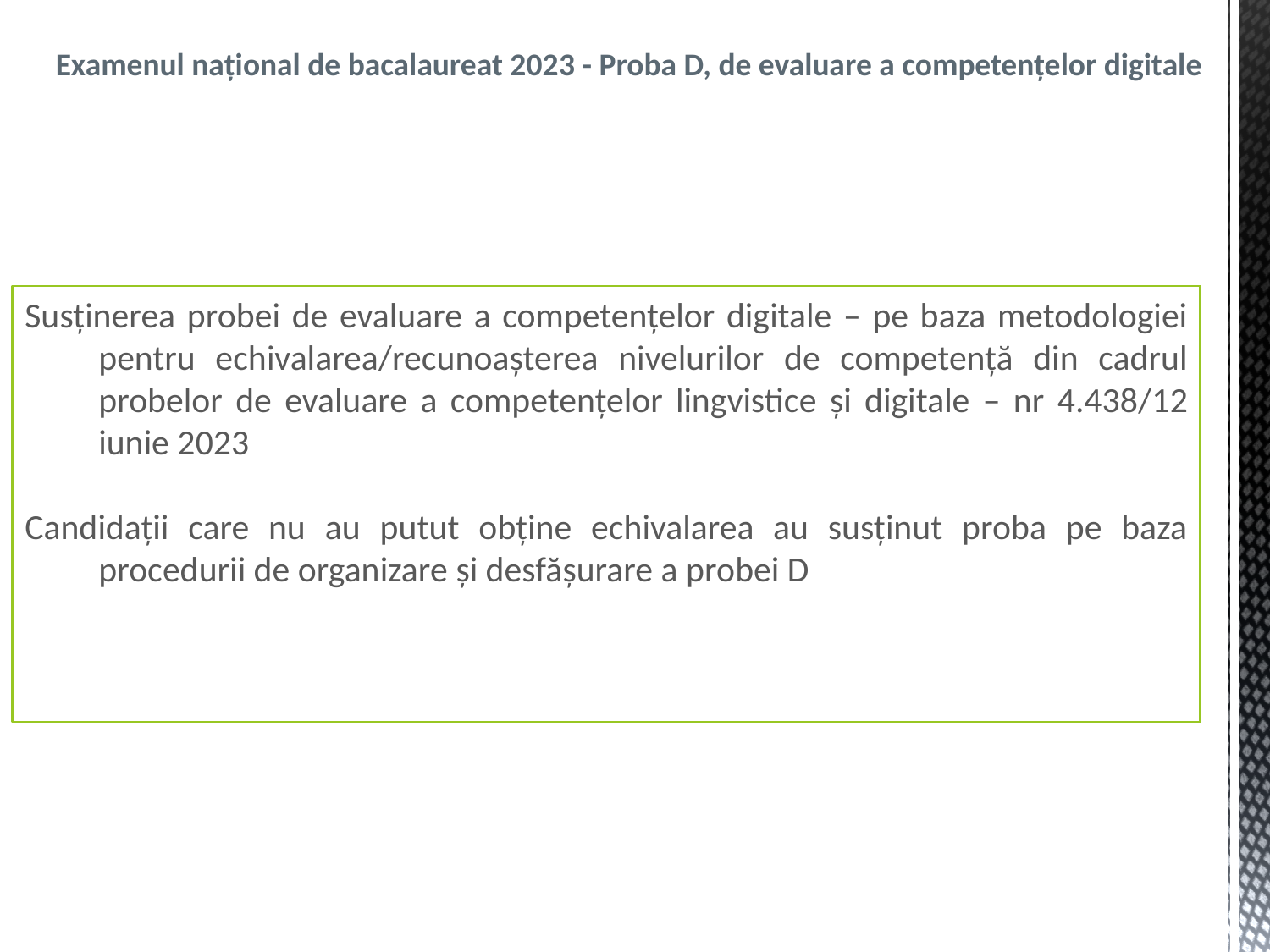

Examenul național de bacalaureat 2023 - Proba D, de evaluare a competenţelor digitale

Susținerea probei de evaluare a competențelor digitale – pe baza metodologiei pentru echivalarea/recunoașterea nivelurilor de competență din cadrul probelor de evaluare a competențelor lingvistice și digitale – nr 4.438/12 iunie 2023

Candidații care nu au putut obține echivalarea au susținut proba pe baza procedurii de organizare și desfășurare a probei D